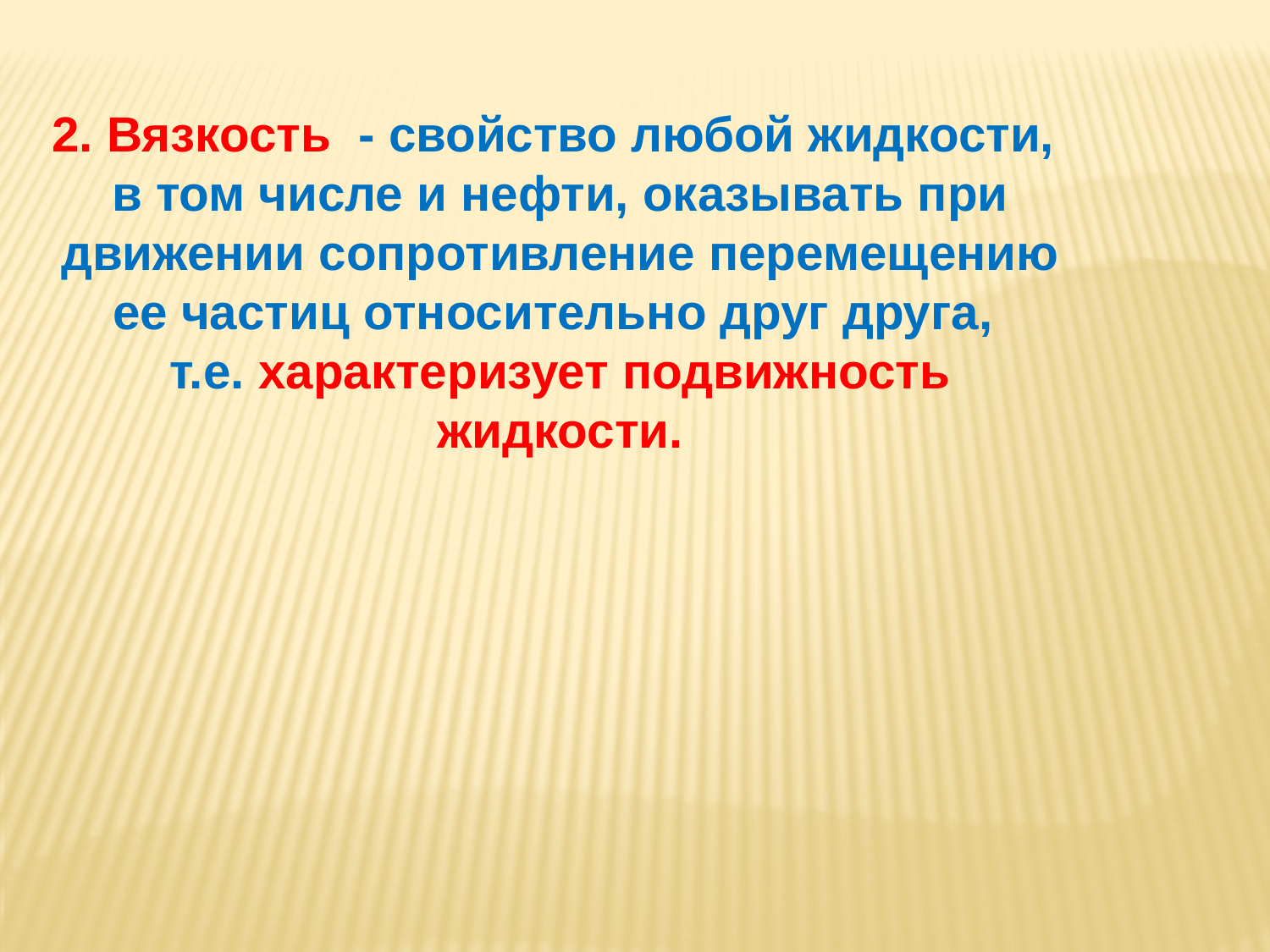

2. Вязкость  - свойство любой жидкости,
в том числе и нефти, оказывать при движении сопротивление перемещению ее частиц относительно друг друга,
т.е. характеризует подвижность жидкости.